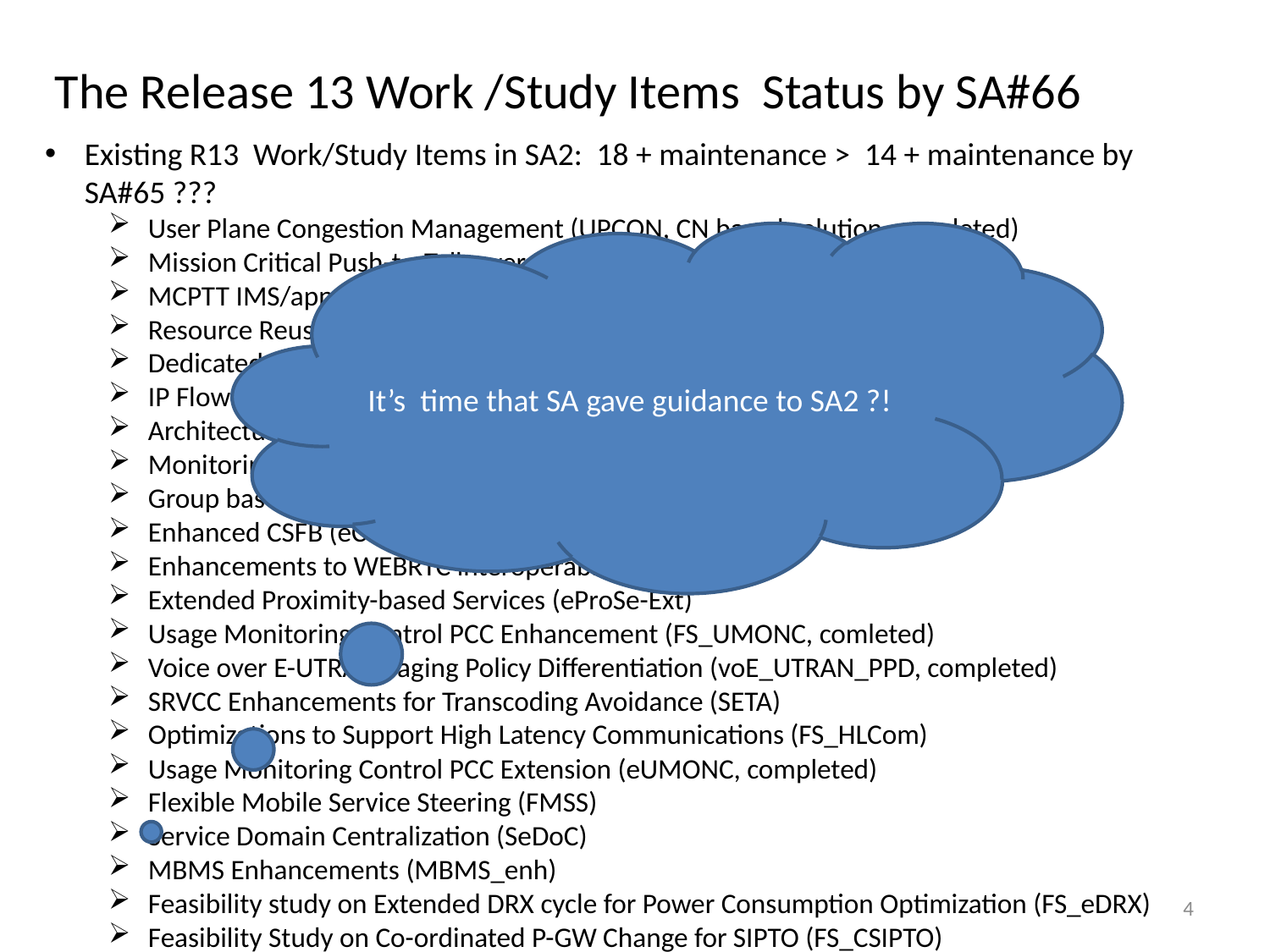

The Release 13 Work /Study Items  Status by SA#66
Existing R13  Work/Study Items in SA2:  18 + maintenance >  14 + maintenance by SA#65 ???
User Plane Congestion Management (UPCON, CN based solution completed)
Mission Critical Push-to-Talk over LTE (MCPTT)
MCPTT IMS/app level
Resource Reuse for Multiple Media Sessions (DRuMS, completed)
Dedicated Core Networks (DÉCOR)
IP Flow Mobility support for S2a and S2b interfaces (NBIFOM)
Architecture Enhancements for Service Exposure (AESE)
Monitoring Enhancements (MONTE)
Group based Enhancements (GROUPE)
Enhanced CSFB (eCSFB)
Enhancements to WEBRTC interoperability (eWebRTCi)
Extended Proximity-based Services (eProSe-Ext)
Usage Monitoring Control PCC Enhancement (FS_UMONC, comleted)
Voice over E-UTRAN Paging Policy Differentiation (voE_UTRAN_PPD, completed)
SRVCC Enhancements for Transcoding Avoidance (SETA)
Optimizations to Support High Latency Communications (FS_HLCom)
Usage Monitoring Control PCC Extension (eUMONC, completed)
Flexible Mobile Service Steering (FMSS)
Service Domain Centralization (SeDoC)
MBMS Enhancements (MBMS_enh)
Feasibility study on Extended DRX cycle for Power Consumption Optimization (FS_eDRX)
Feasibility Study on Co-ordinated P-GW Change for SIPTO (FS_CSIPTO)
It’s  time that SA gave guidance to SA2 ?!
4